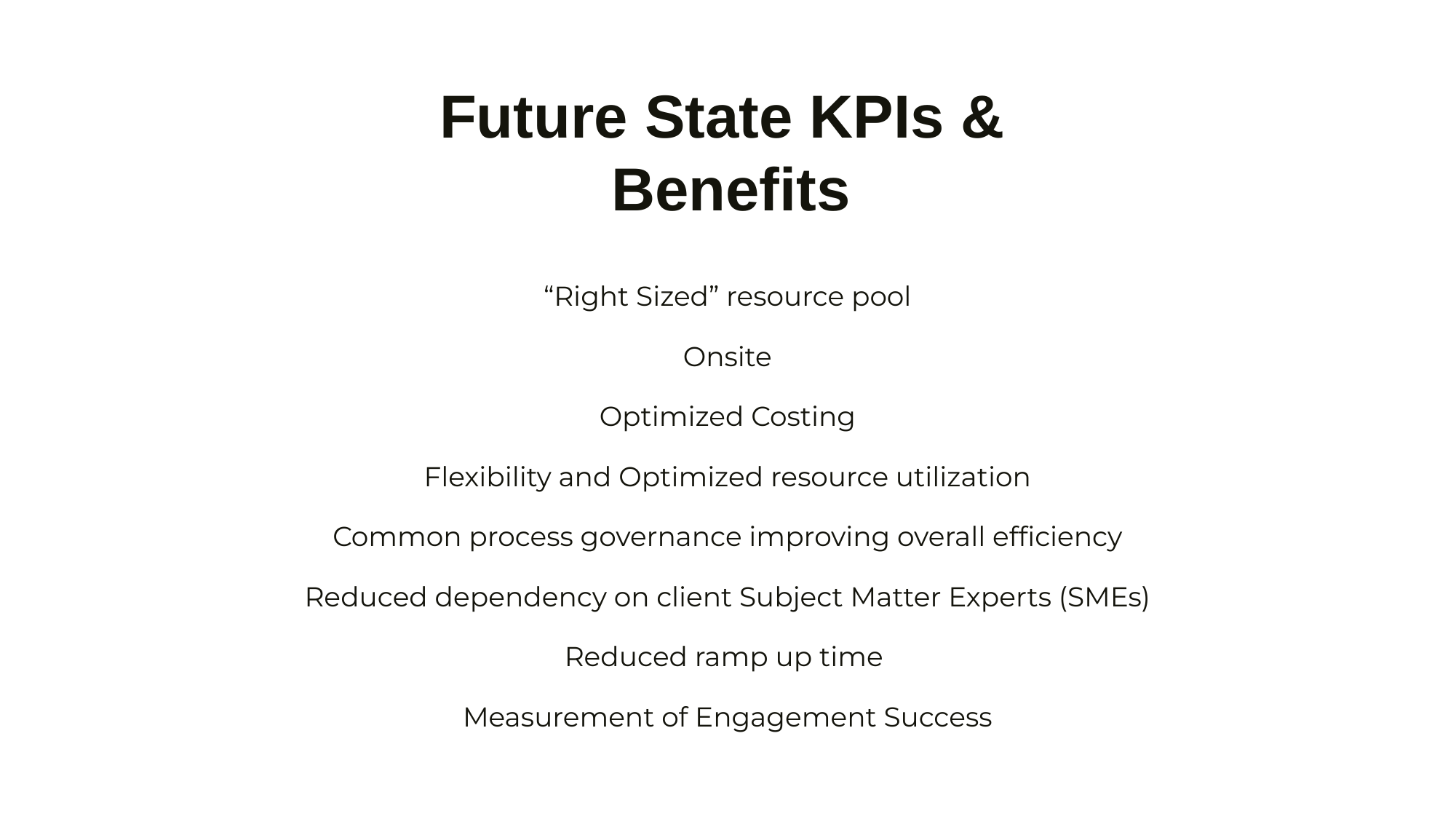

Future State KPIs &
Benefits
“Right Sized” resource pool
Onsite
Optimized Costing
Flexibility and Optimized resource utilization
Common process governance improving overall efficiency
Reduced dependency on client Subject Matter Experts (SMEs)
Reduced ramp up time
Measurement of Engagement Success